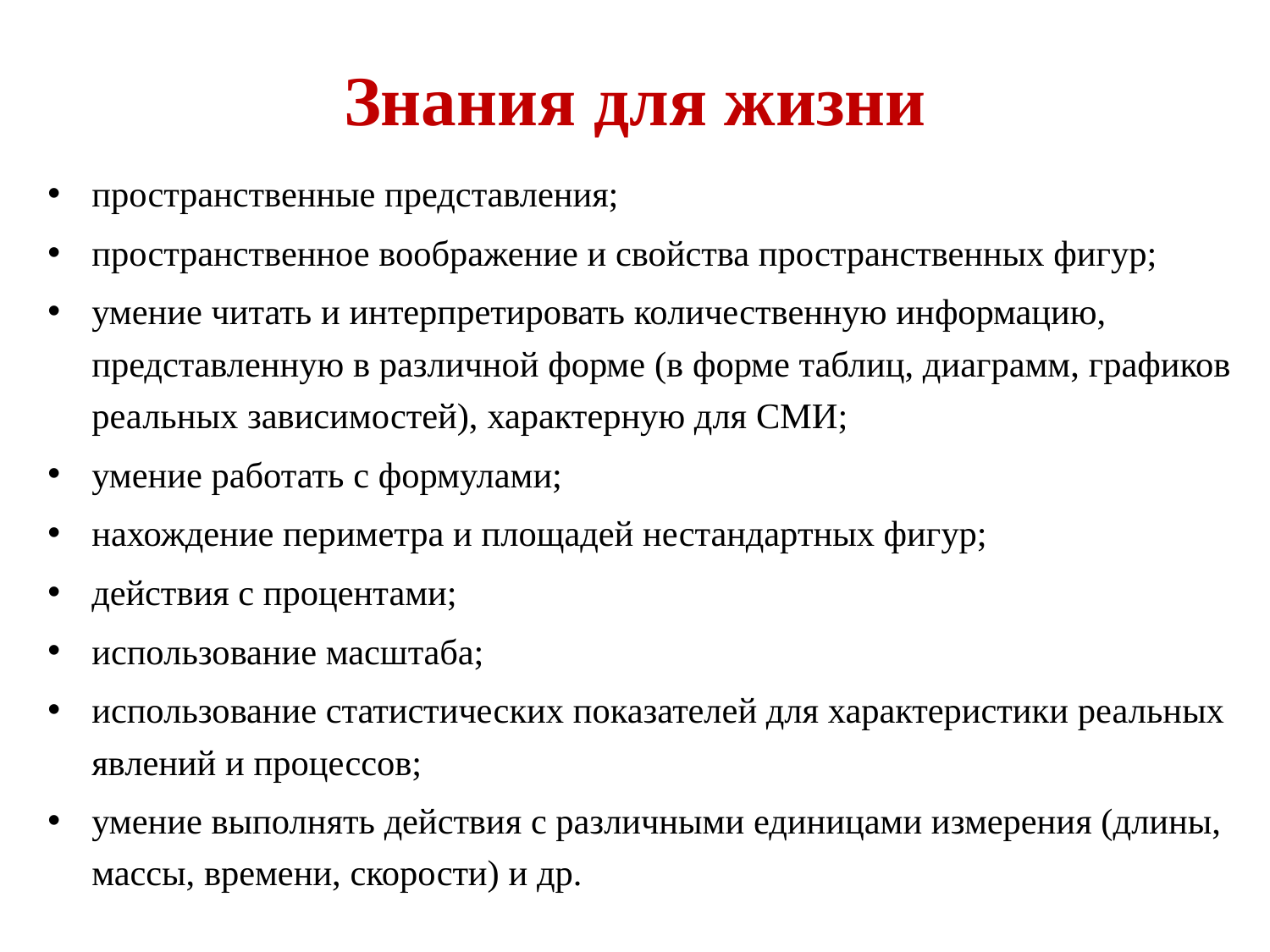

# Знания для жизни
пространственные представления;
пространственное воображение и свойства пространственных фигур;
умение читать и интерпретировать количественную информацию, представленную в различной форме (в форме таблиц, диаграмм, графиков реальных зависимостей), характерную для СМИ;
умение работать с формулами;
нахождение периметра и площадей нестандартных фигур;
действия с процентами;
использование масштаба;
использование статистических показателей для характеристики реальных явлений и процессов;
умение выполнять действия с различными единицами измерения (длины, массы, времени, скорости) и др.